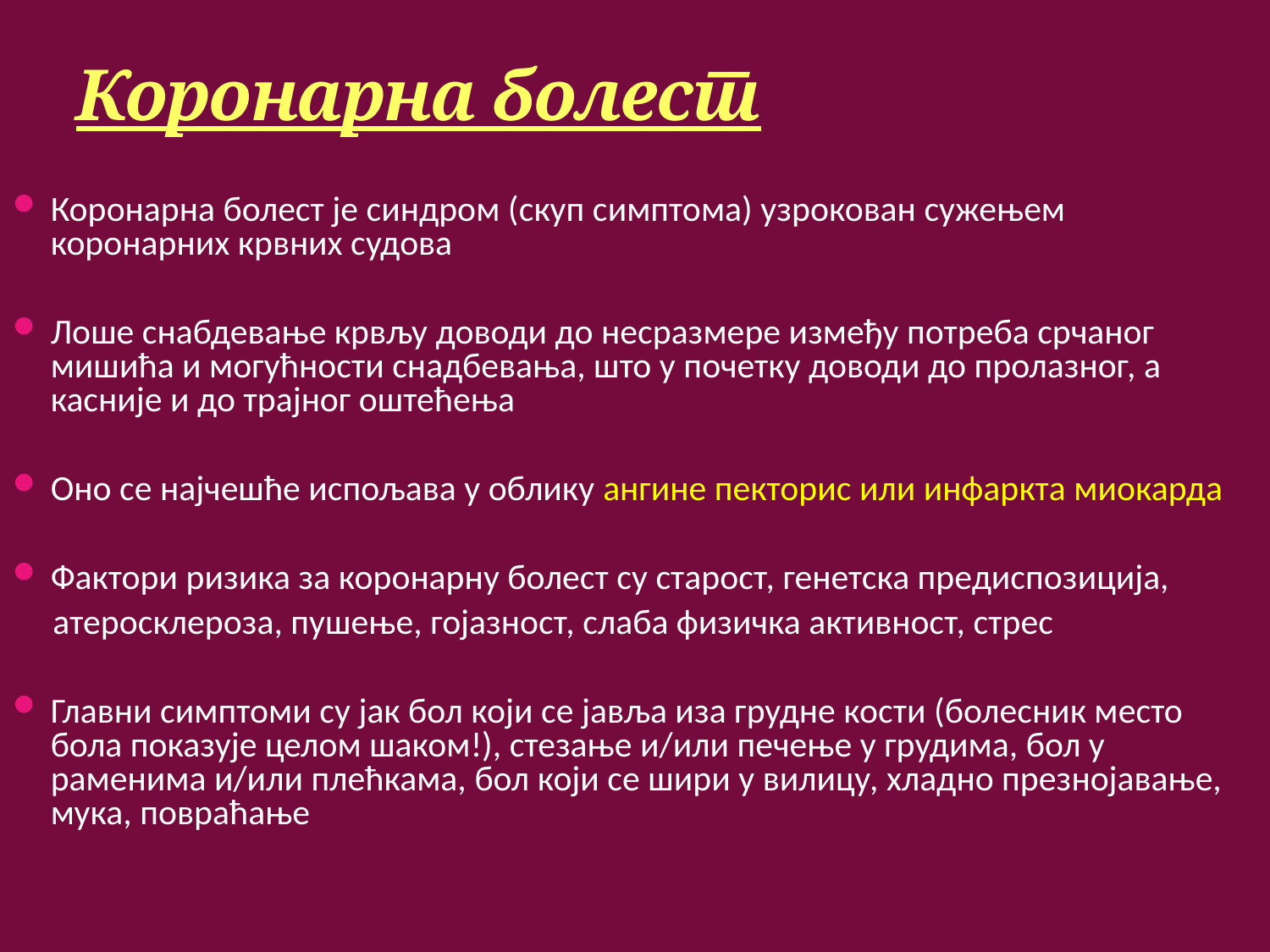

# Коронарна болест

Коронарна болест је синдром (скуп симптома) узрокован сужењем  коронарних крвних судова

Лоше снабдевање крвљу доводи до несразмере између потреба срчаног  мишића и могућности снадбевања, што у почетку доводи до пролазног, а  касније и до трајног оштећења

Оно се најчешће испољава у облику ангине пекторис или инфаркта миокарда

Фактори ризика за коронарну болест су старост, генетска предиспозиција,
     атеросклероза, пушење, гојазност, слаба физичка активност, стрес

Главни симптоми су јак бол који се јавља иза грудне кости (болесник место бола показује целом шаком!), стезање и/или печење у грудима, бол у раменима и/или плећкама, бол који се шири у вилицу, хладно презнојавање, мука, повраћање